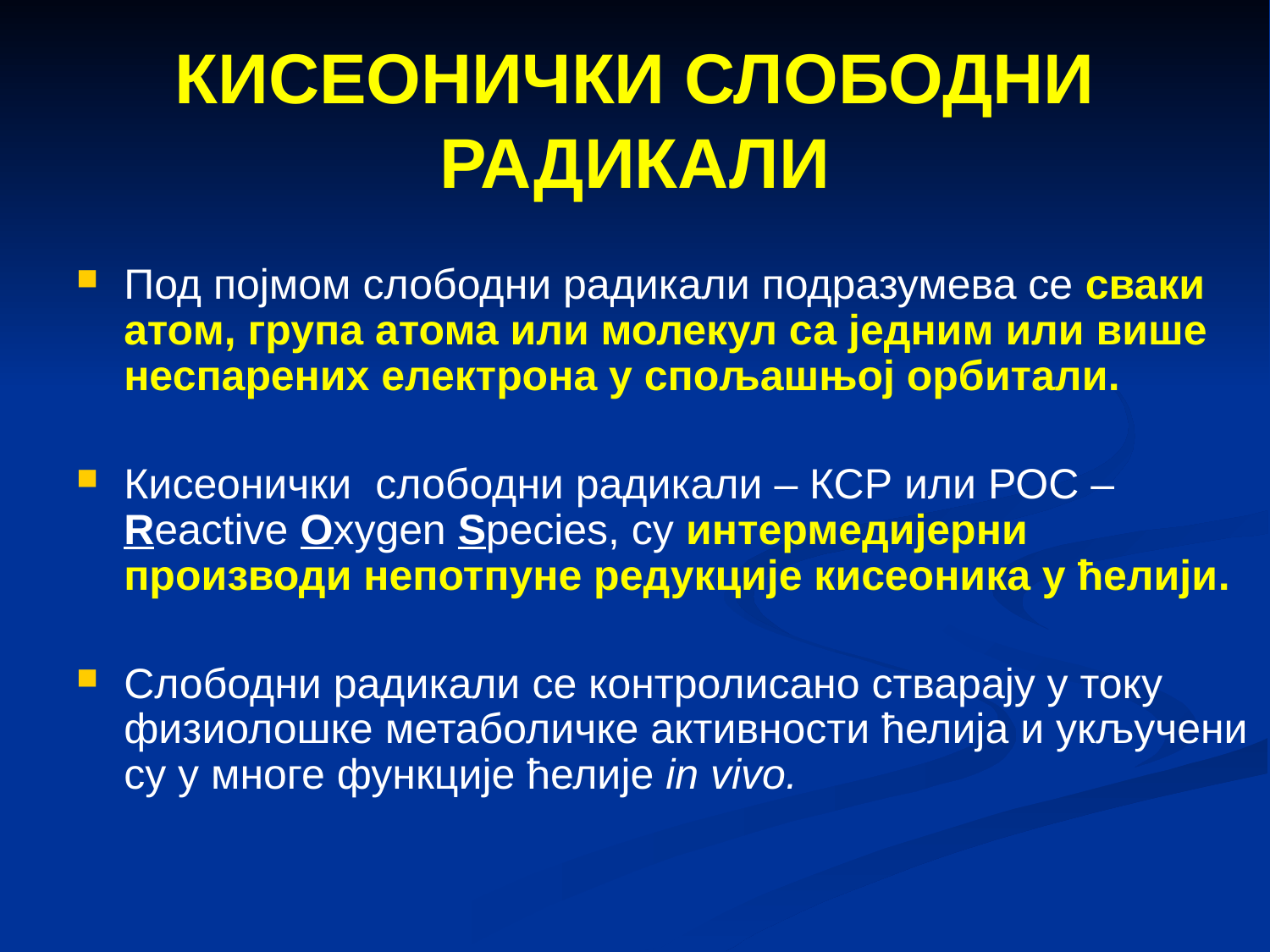

# КИСЕОНИЧКИ СЛОБОДНИ РАДИКАЛИ
Под појмом слободни радикали подразумева се сваки атом, група атома или молекул са једним или више неспарених електрона у спољашњој орбитали.

Кисеонички  слободни радикали – КСР или РОС – Reactive Oxygen Species, су интермедијерни производи непотпуне редукције кисеоника у ћелији.

Слободни радикали се контролисано стварају у току физиолошке метаболичке активности ћелија и укључени су у многе функције ћелије in vivo.